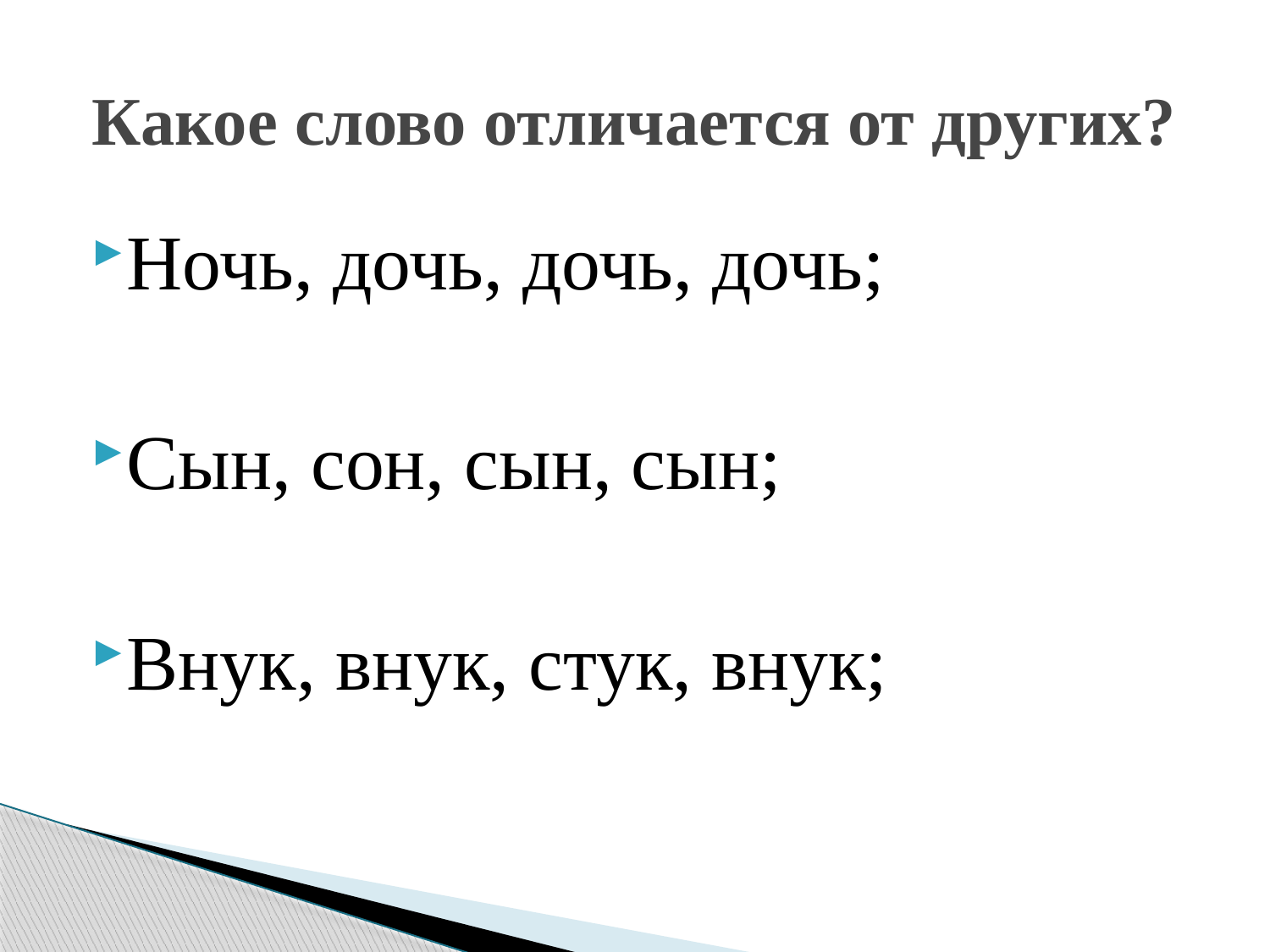

# Какое слово отличается от других?
Ночь, дочь, дочь, дочь;

Сын, сон, сын, сын;

Внук, внук, стук, внук;